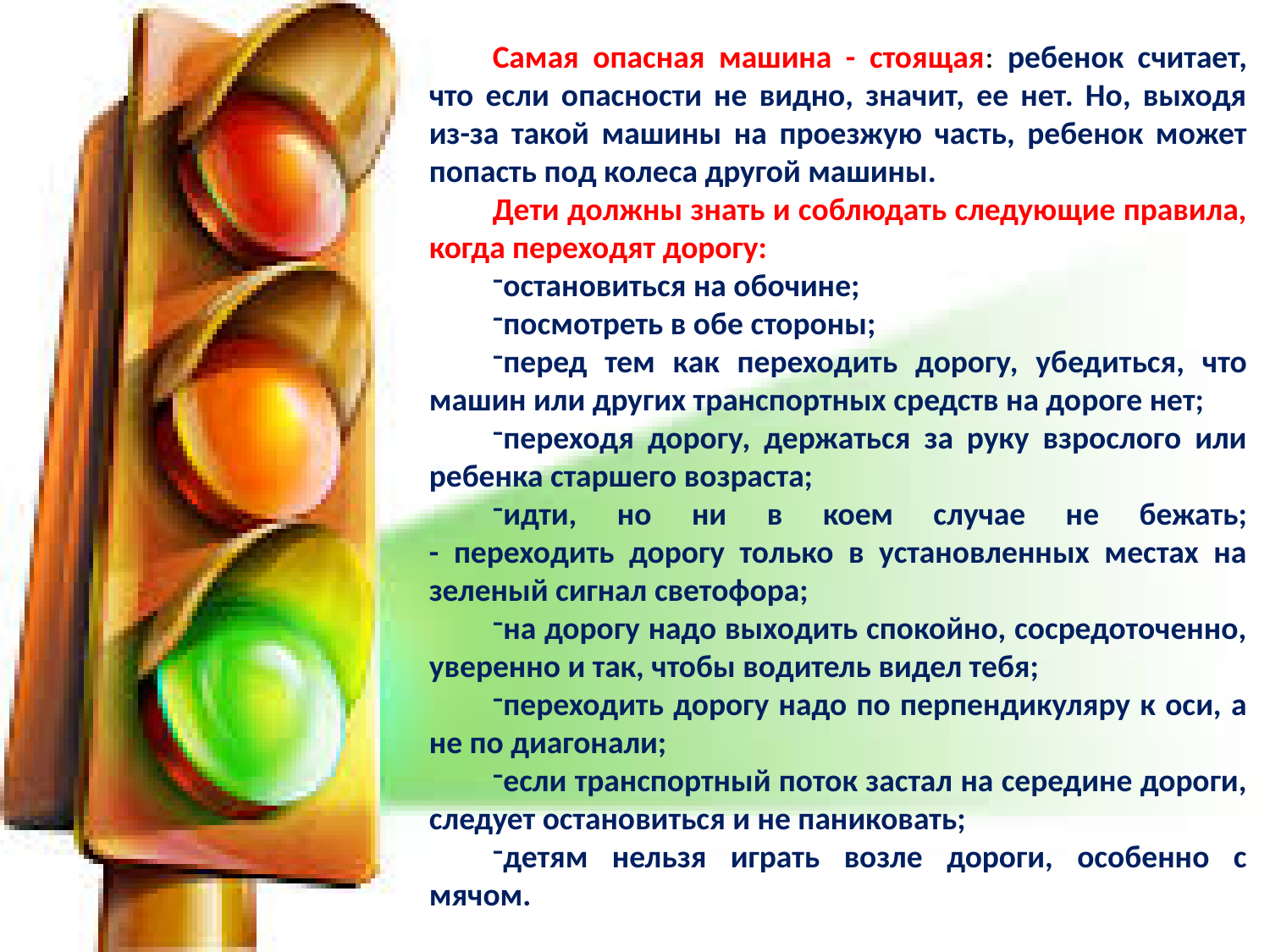

Самая опасная машина - стоящая: ребенок считает, что если опасности не видно, значит, ее нет. Но, выходя из-за такой машины на проезжую часть, ребенок может попасть под колеса другой машины.
Дети должны знать и соблюдать следующие правила, когда переходят дорогу:
остановиться на обочине;
посмотреть в обе стороны;
перед тем как переходить дорогу, убедиться, что машин или других транспортных средств на дороге нет;
переходя дорогу, держаться за руку взрослого или ребенка старшего возраста;
идти, но ни в коем случае не бежать;
- переходить дорогу только в установленных местах на зеленый сигнал светофора;
на дорогу надо выходить спокойно, сосредоточенно, уверенно и так, чтобы водитель видел тебя;
переходить дорогу надо по перпендикуляру к оси, а не по диагонали;
если транспортный поток застал на середине дороги, следует остановиться и не паниковать;
детям нельзя играть возле дороги, особенно с мячом.